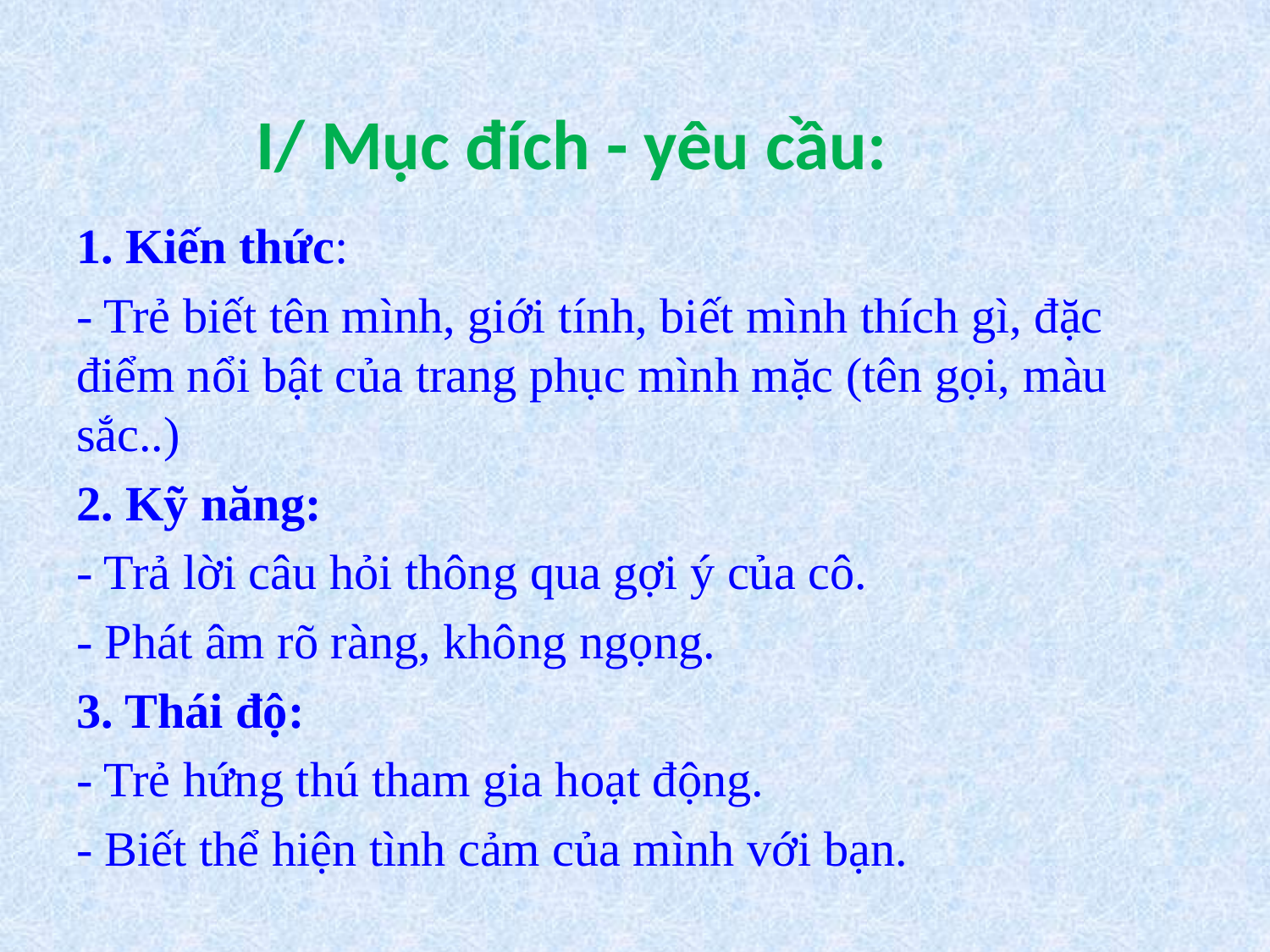

# I/ Mục đích - yêu cầu:

1. Kiến thức:
- Trẻ biết tên mình, giới tính, biết mình thích gì, đặc điểm nổi bật của trang phục mình mặc (tên gọi, màu sắc..)
2. Kỹ năng:
- Trả lời câu hỏi thông qua gợi ý của cô.
- Phát âm rõ ràng, không ngọng.
3. Thái độ:
- Trẻ hứng thú tham gia hoạt động.
- Biết thể hiện tình cảm của mình với bạn.